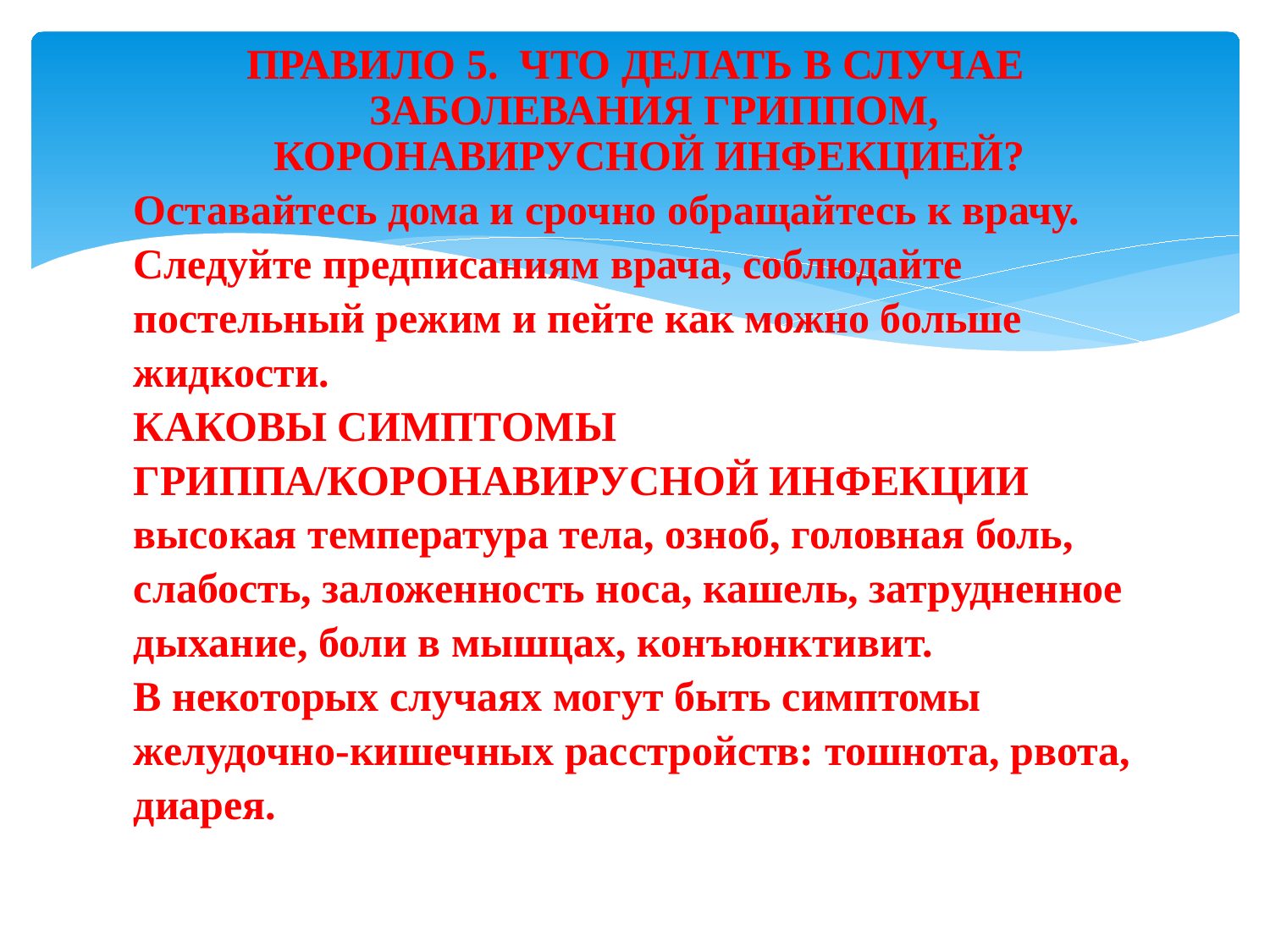

ПРАВИЛО 5.  ЧТО ДЕЛАТЬ В СЛУЧАЕ ЗАБОЛЕВАНИЯ ГРИППОМ, КОРОНАВИРУСНОЙ ИНФЕКЦИЕЙ?
Оставайтесь дома и срочно обращайтесь к врачу.
Следуйте предписаниям врача, соблюдайте
постельный режим и пейте как можно больше
жидкости.
КАКОВЫ СИМПТОМЫ
ГРИППА/КОРОНАВИРУСНОЙ ИНФЕКЦИИ
высокая температура тела, озноб, головная боль,
слабость, заложенность носа, кашель, затрудненное
дыхание, боли в мышцах, конъюнктивит.
В некоторых случаях могут быть симптомы
желудочно-кишечных расстройств: тошнота, рвота,
диарея.